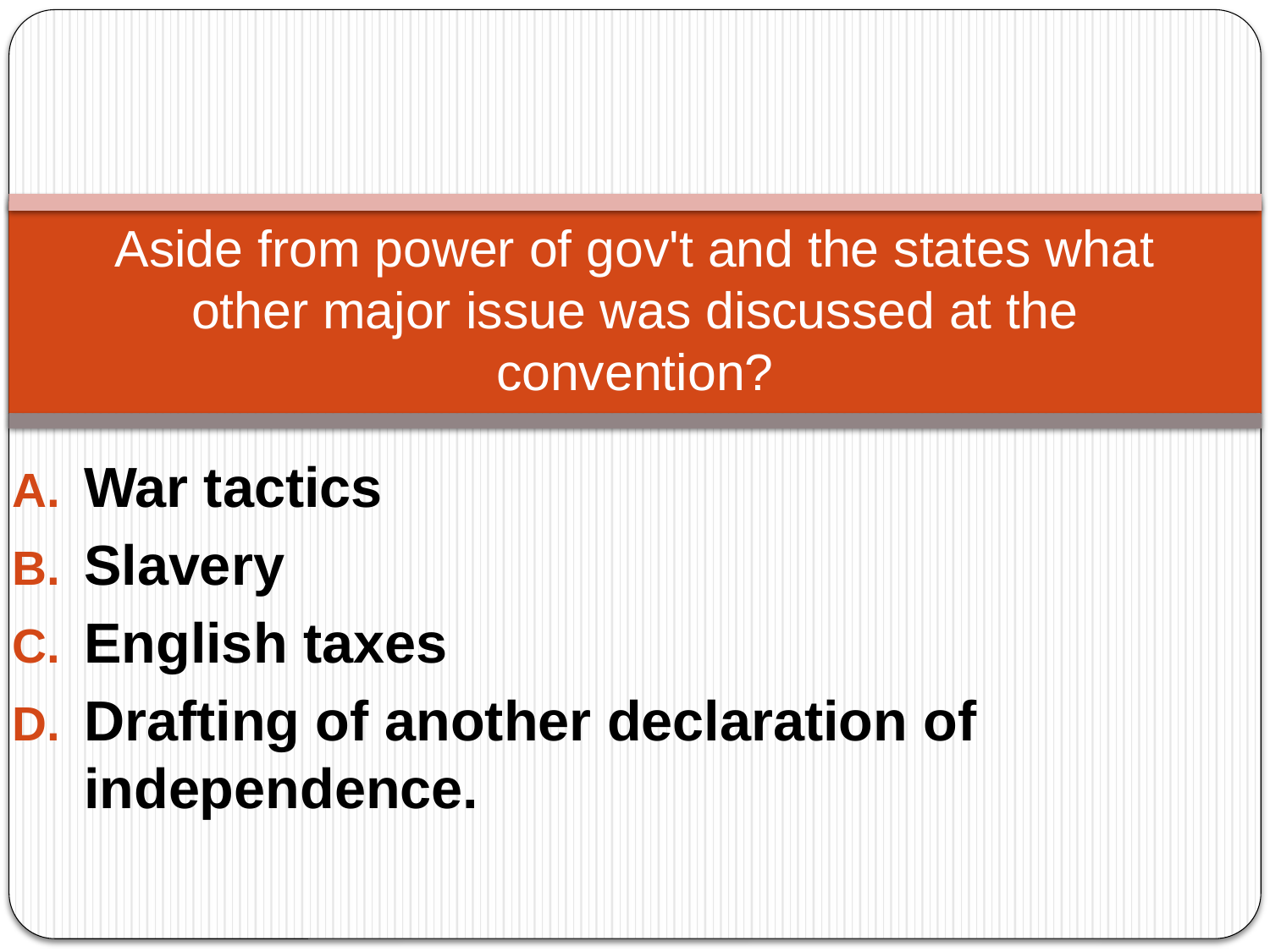

# Aside from power of gov't and the states what other major issue was discussed at the convention?
War tactics
Slavery
English taxes
Drafting of another declaration of independence.